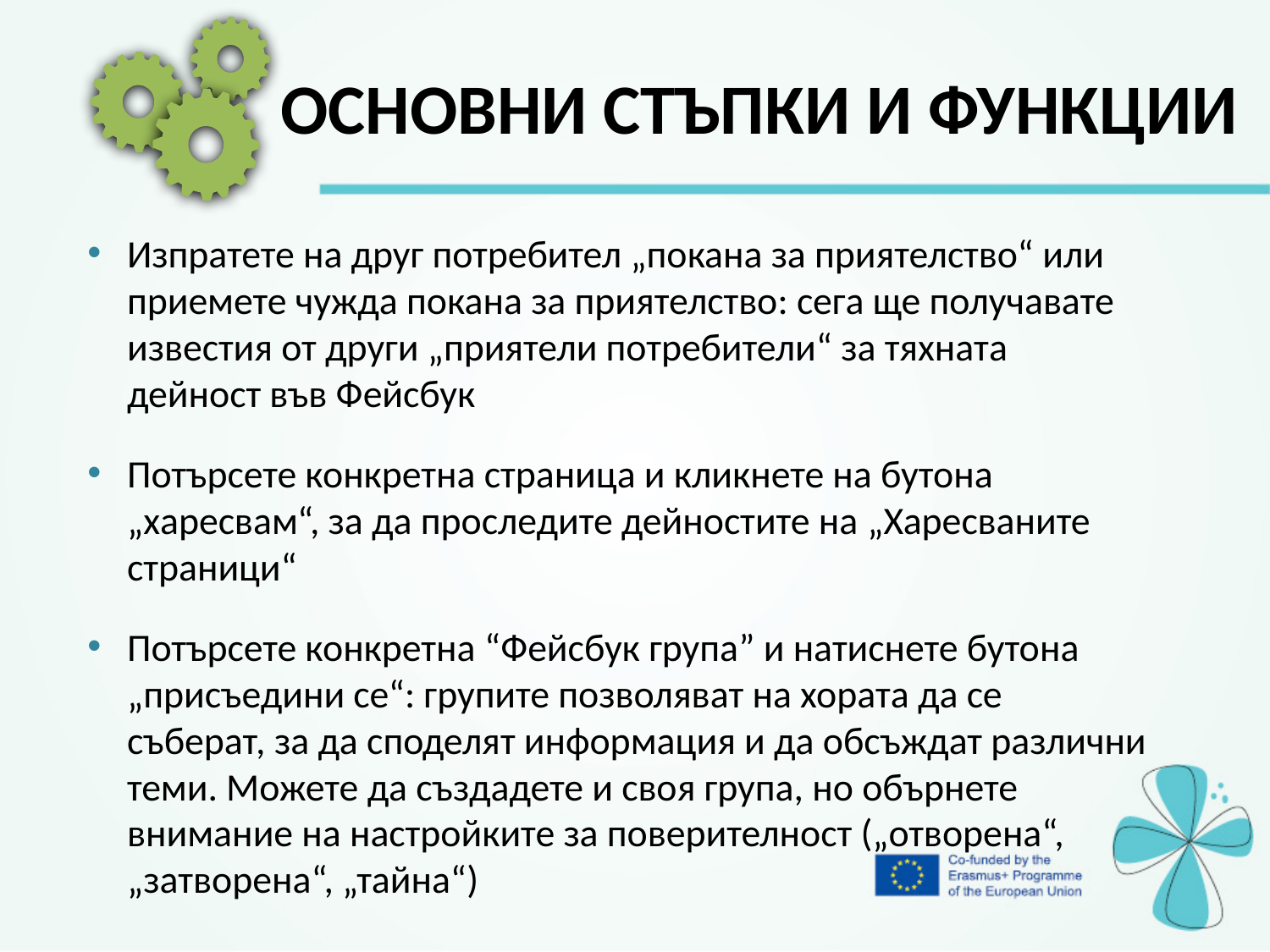

ОСНОВНИ СТЪПКИ И ФУНКЦИИ
Изпратете на друг потребител „покана за приятелство“ или приемете чужда покана за приятелство: сега ще получавате известия от други „приятели потребители“ за тяхната дейност във Фейсбук

Потърсете конкретна страница и кликнете на бутона „харесвам“, за да проследите дейностите на „Харесваните страници“

Потърсете конкретна “Фейсбук група” и натиснете бутона „присъедини се“: групите позволяват на хората да се съберат, за да споделят информация и да обсъждат различни теми. Можете да създадете и своя група, но обърнете внимание на настройките за поверителност („отворена“, „затворена“, „тайна“)